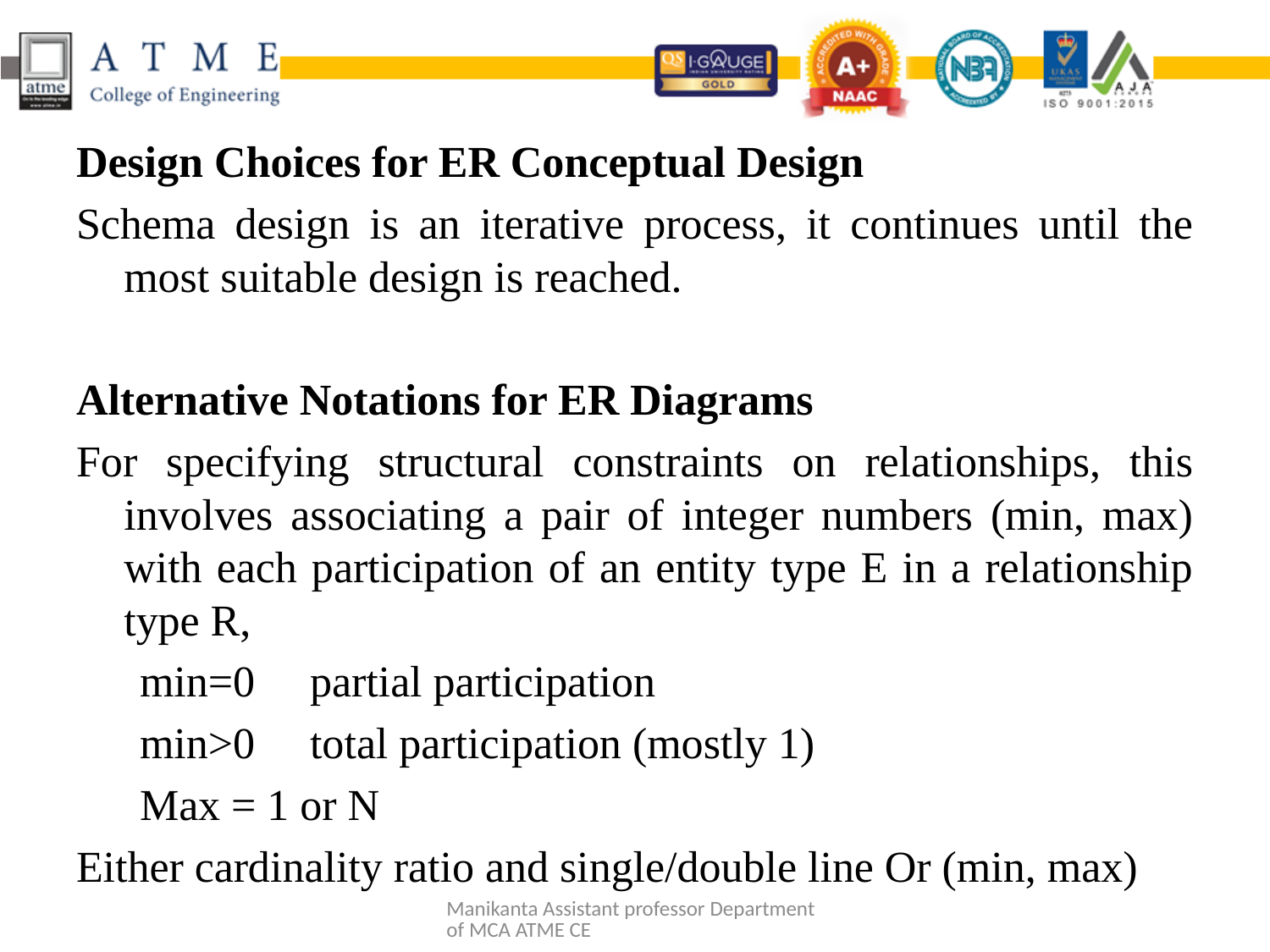

Design Choices for ER Conceptual Design
Schema design is an iterative process, it continues until the most suitable design is reached.

Alternative Notations for ER Diagrams
For specifying structural constraints on relationships, this involves associating a pair of integer numbers (min, max) with each participation of an entity type E in a relationship type R,
min=0     partial participation
min>0     total participation (mostly 1)
Max = 1 or N
Either cardinality ratio and single/double line Or (min, max)

Manikanta Assistant professor Department of MCA ATME CE